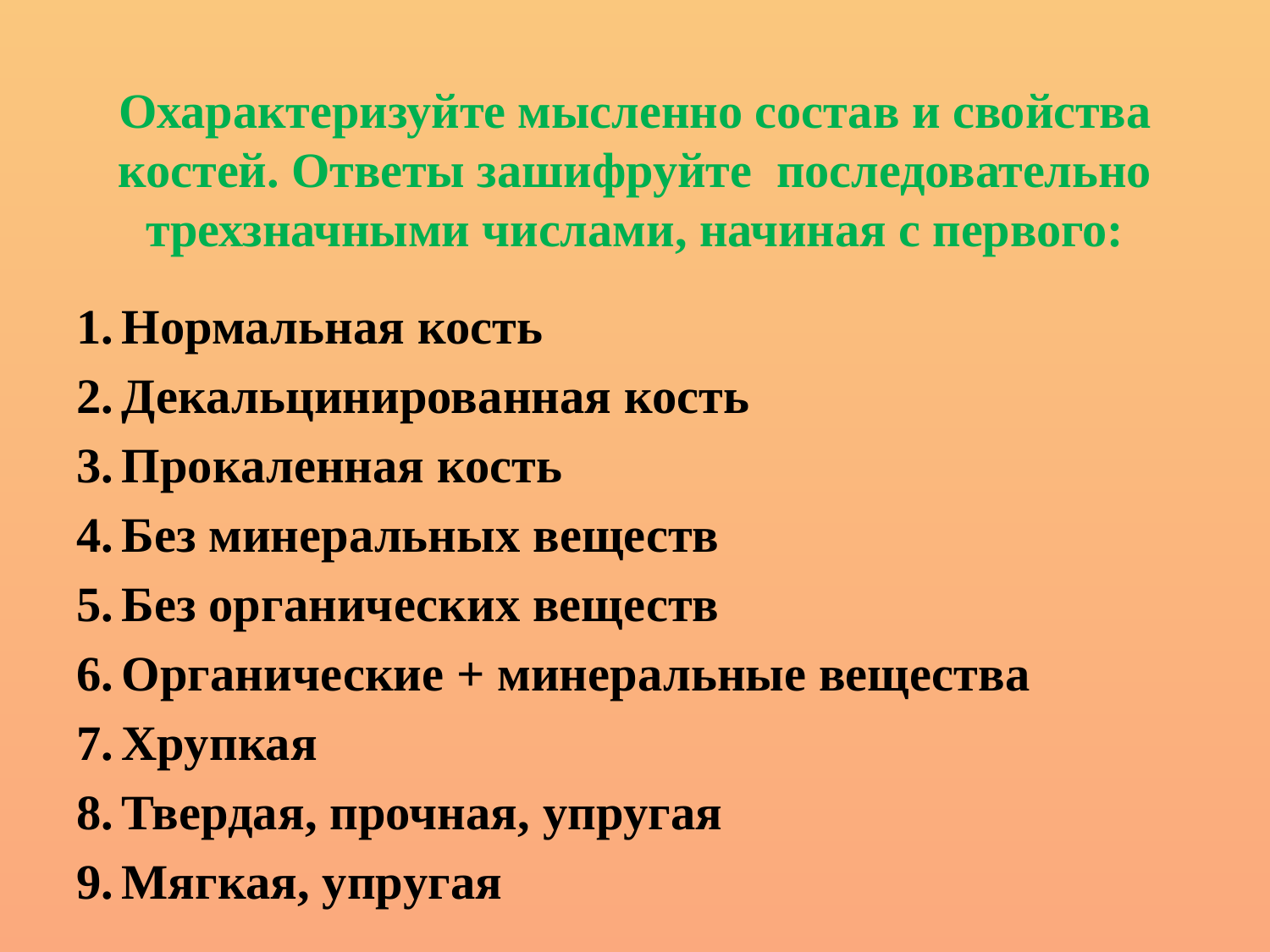

# Охарактеризуйте мысленно состав и свойства костей. Ответы зашифруйте  последовательно трехзначными числами, начиная с первого:
Нормальная кость
Декальцинированная кость
Прокаленная кость
Без минеральных веществ
Без органических веществ
Органические + минеральные вещества
Хрупкая
Твердая, прочная, упругая
Мягкая, упругая